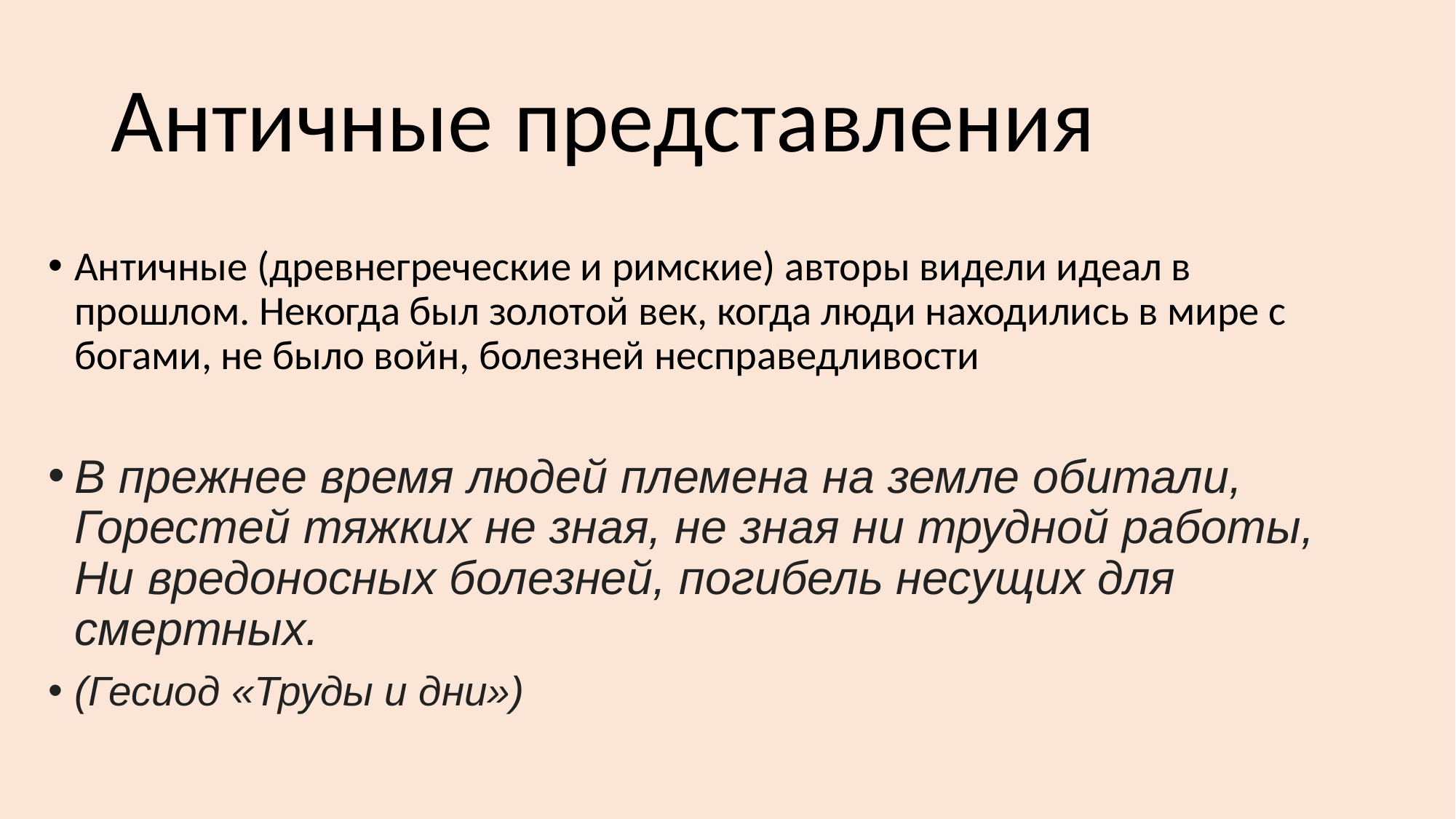

# Античные представления
Античные (древнегреческие и римские) авторы видели идеал в прошлом. Некогда был золотой век, когда люди находились в мире с богами, не было войн, болезней несправедливости

В прежнее время людей племена на земле обитали,
Горестей тяжких не зная, не зная ни трудной работы,
Ни вредоносных болезней, погибель несущих для смертных.
(Гесиод «Труды и дни»)